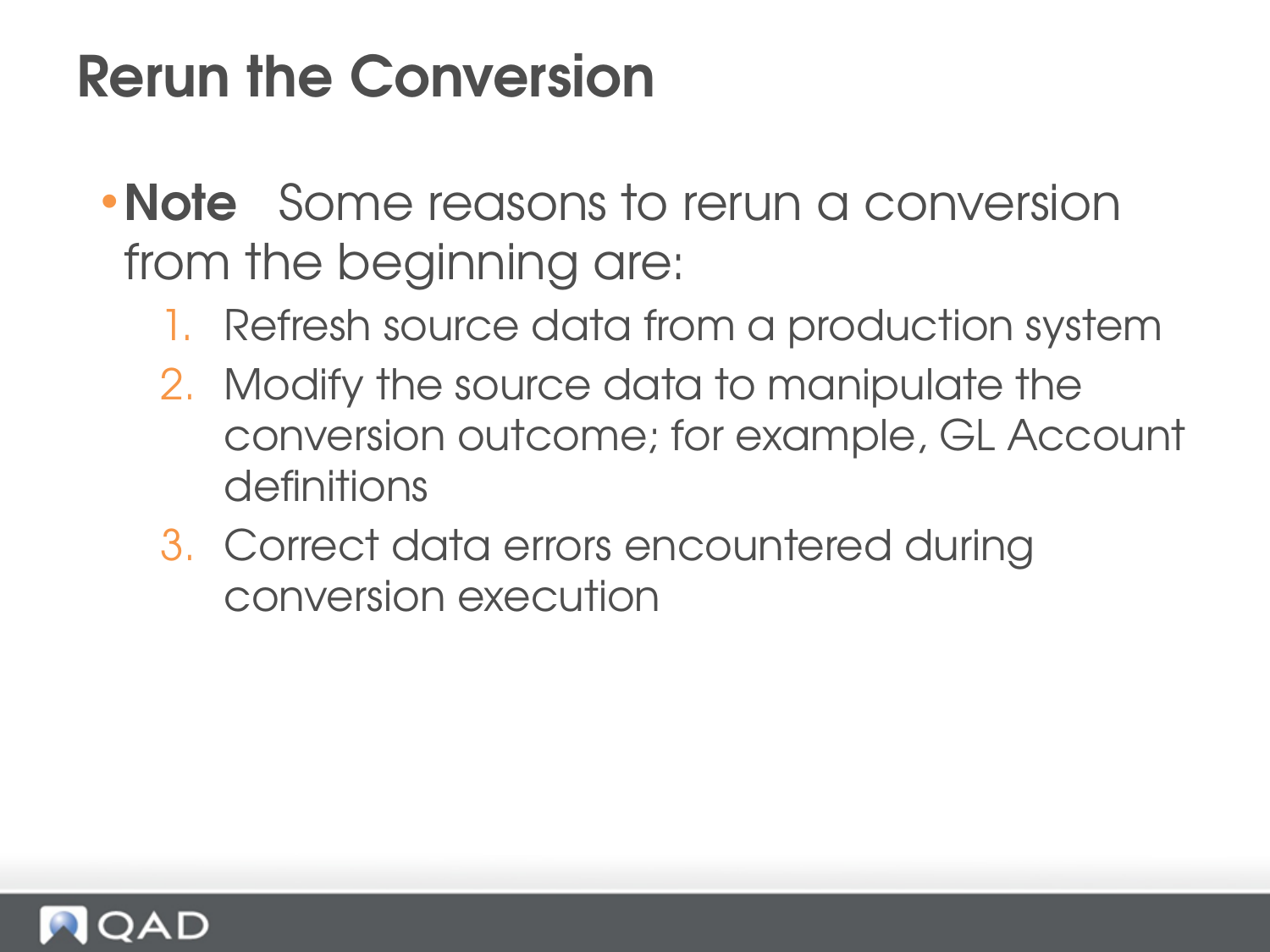

# Rerun the Conversion
Note   Some reasons to rerun a conversion from the beginning are:
Refresh source data from a production system
Modify the source data to manipulate the conversion outcome; for example, GL Account definitions
Correct data errors encountered during conversion execution